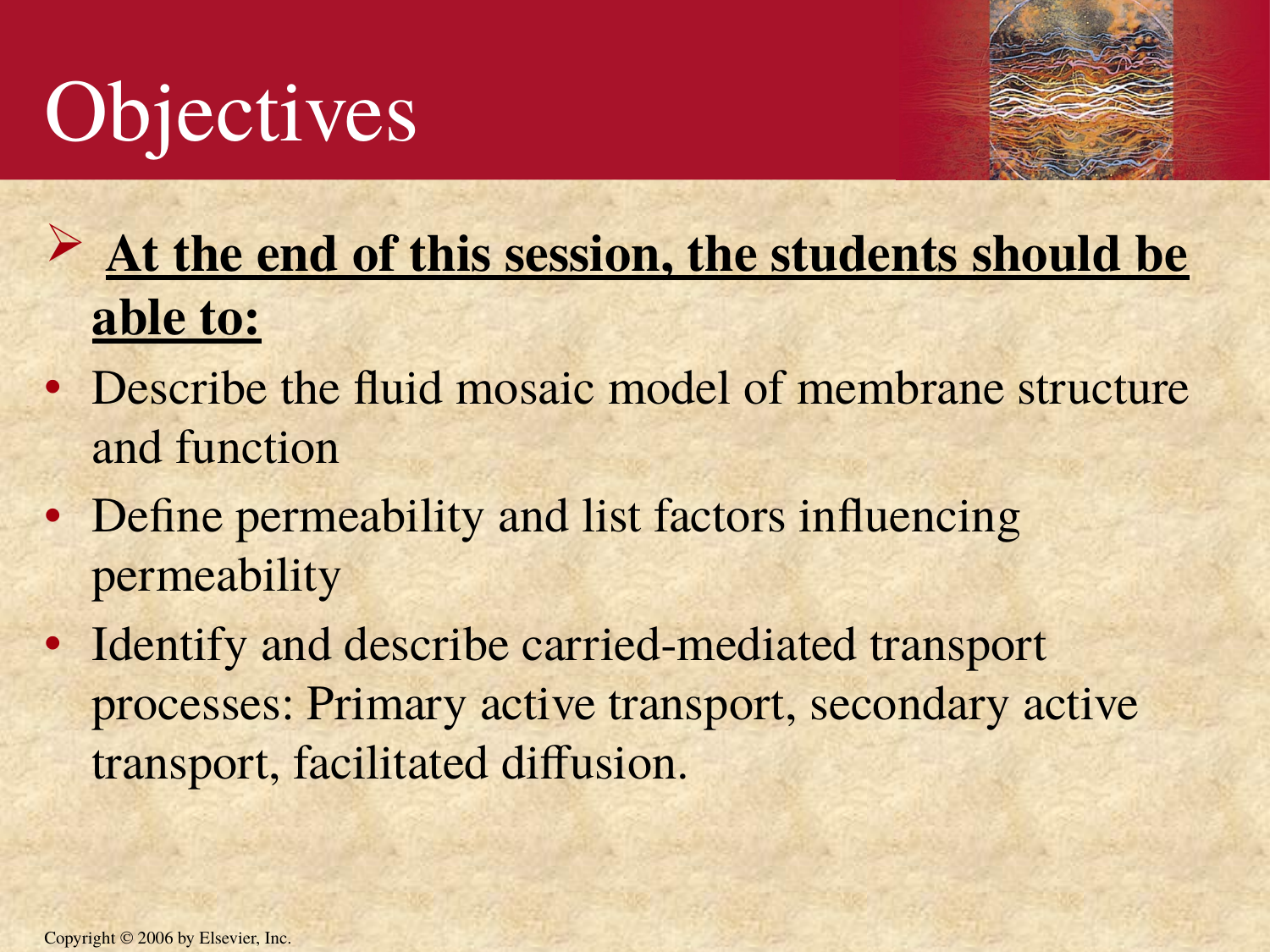

# Objectives
 At the end of this session, the students should be able to:
Describe the fluid mosaic model of membrane structure and function
Define permeability and list factors influencing permeability
Identify and describe carried‐mediated transport processes: Primary active transport, secondary active transport, facilitated diffusion.